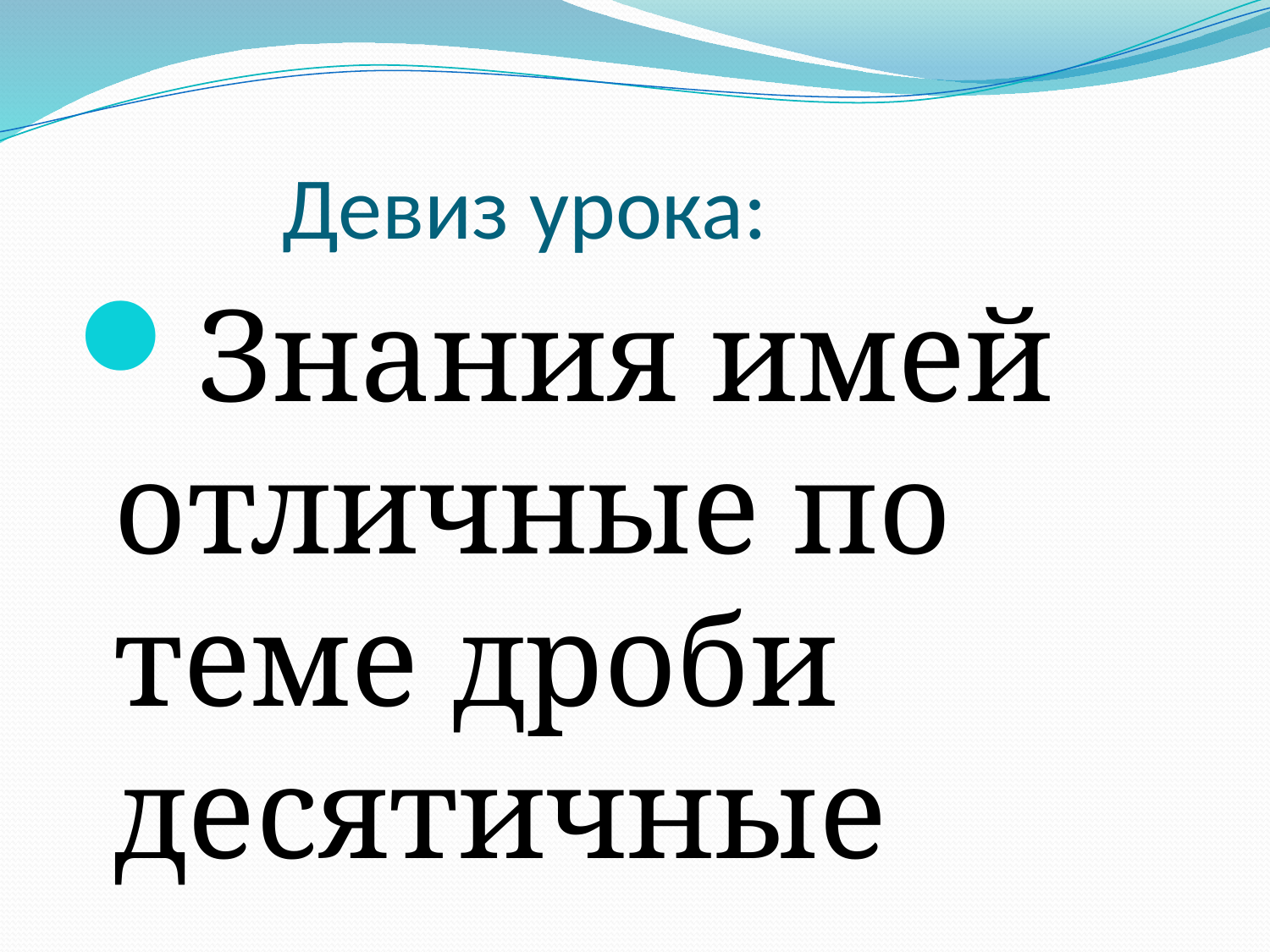

# Девиз урока:
Знания имей отличные по теме дроби десятичные